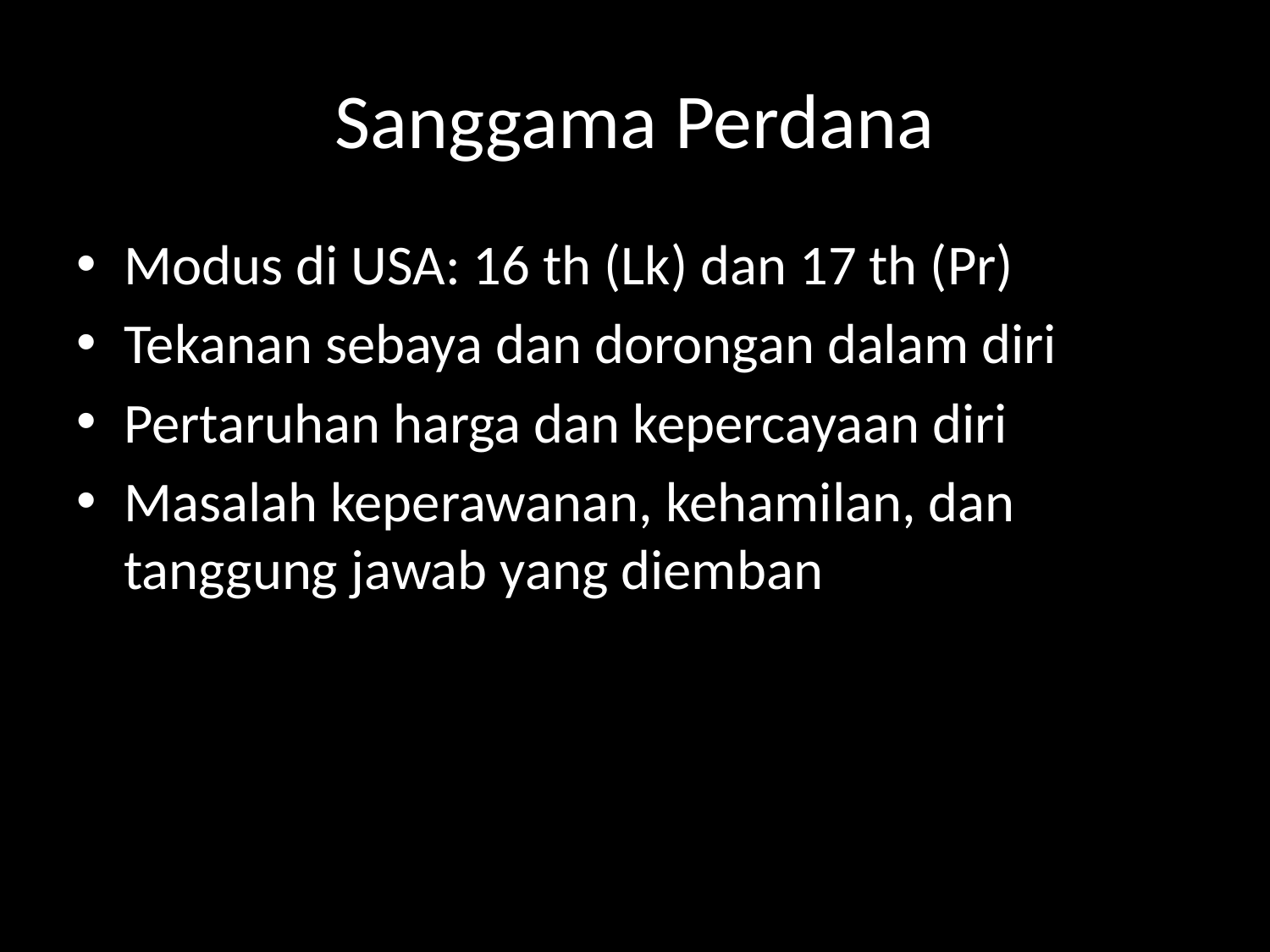

# Sanggama Perdana
Modus di USA: 16 th (Lk) dan 17 th (Pr)
Tekanan sebaya dan dorongan dalam diri
Pertaruhan harga dan kepercayaan diri
Masalah keperawanan, kehamilan, dan tanggung jawab yang diemban